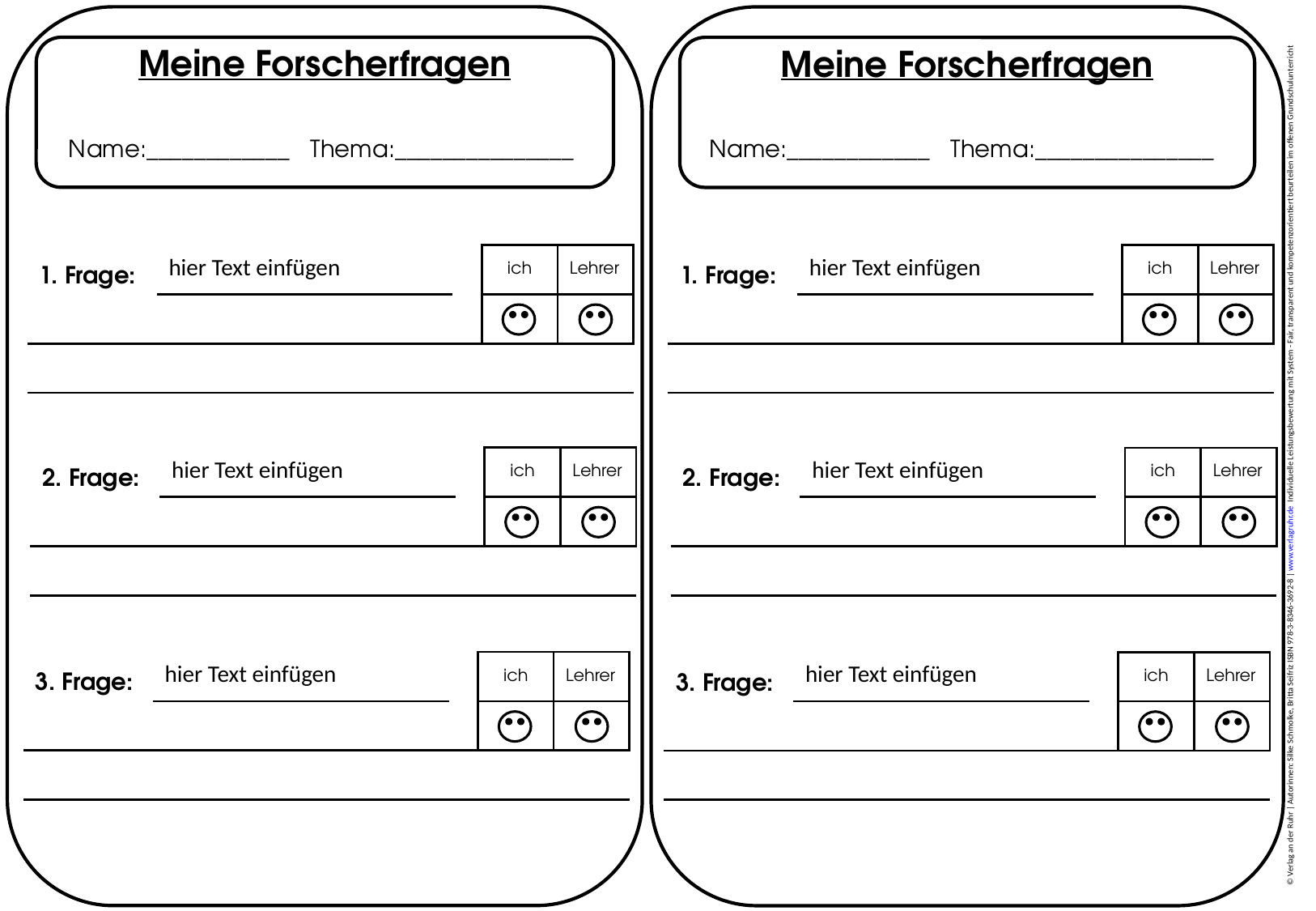

Meine Forscherfragen

Meine Forscherfragen
Name:____________
Thema:_______________
Name:____________
Thema:_______________
| 1. Frage: | hier Text einfügen |  | ich | Lehrer |
| --- | --- | --- | --- | --- |
|  |  |  |  |  |
|  |  |  |  |  |
| 1. Frage: | hier Text einfügen |  | ich | Lehrer |
| --- | --- | --- | --- | --- |
|  |  |  |  |  |
|  |  |  |  |  |

| 2. Frage: | hier Text einfügen |  | ich | Lehrer |
| --- | --- | --- | --- | --- |
|  |  |  |  |  |
|  |  |  |  |  |
| 2. Frage: | hier Text einfügen |  | ich | Lehrer |
| --- | --- | --- | --- | --- |
|  |  |  |  |  |
|  |  |  |  |  |

| 3. Frage: | hier Text einfügen |  | ich | Lehrer |
| --- | --- | --- | --- | --- |
|  |  |  |  |  |
|  |  |  |  |  |
| 3. Frage: | hier Text einfügen |  | ich | Lehrer |
| --- | --- | --- | --- | --- |
|  |  |  |  |  |
|  |  |  |  |  |